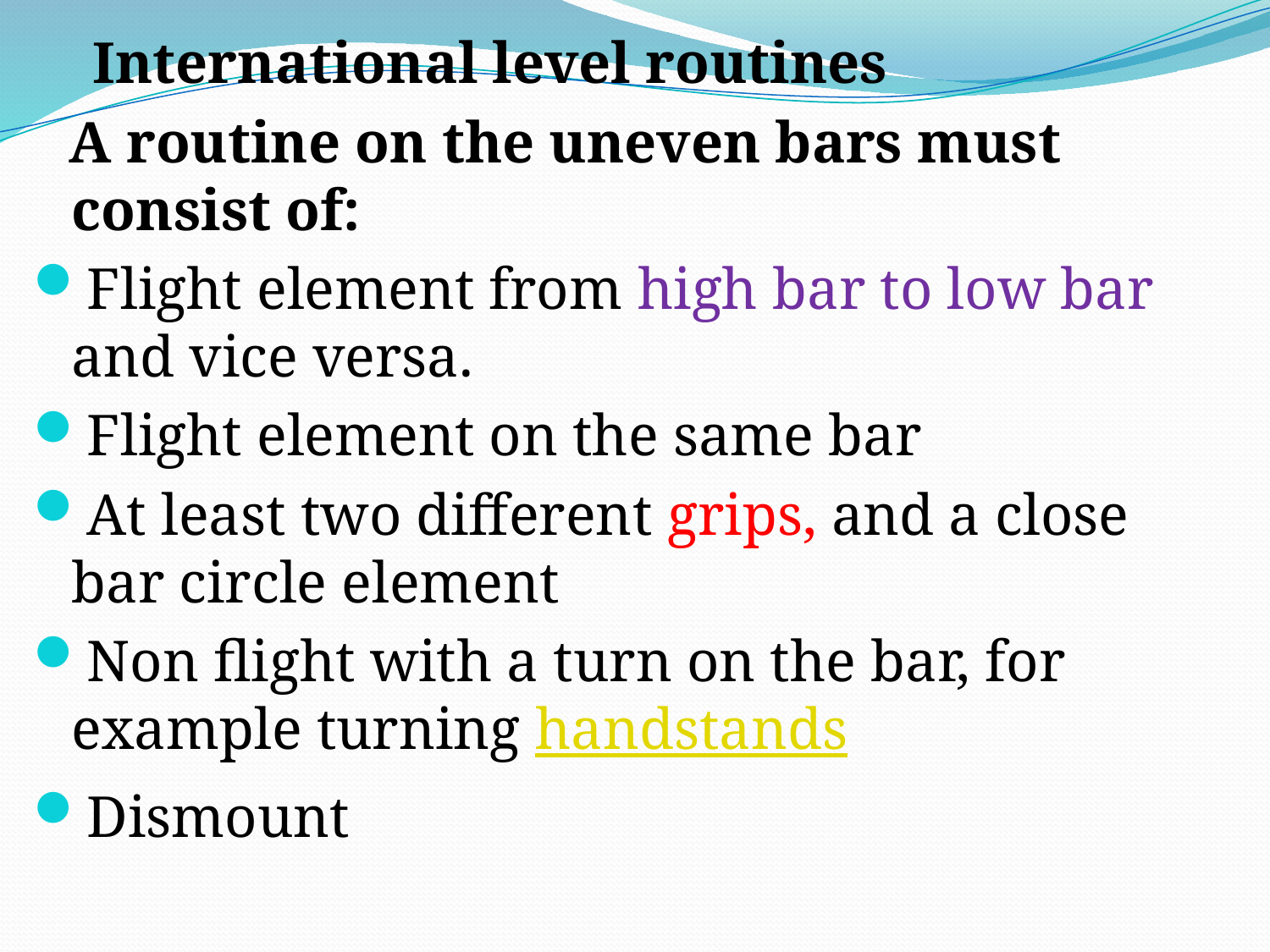

International level routines
   A routine on the uneven bars must consist of:
Flight element from high bar to low bar and vice versa.
Flight element on the same bar
At least two different grips, and a close bar circle element
Non flight with a turn on the bar, for example turning handstands
Dismount